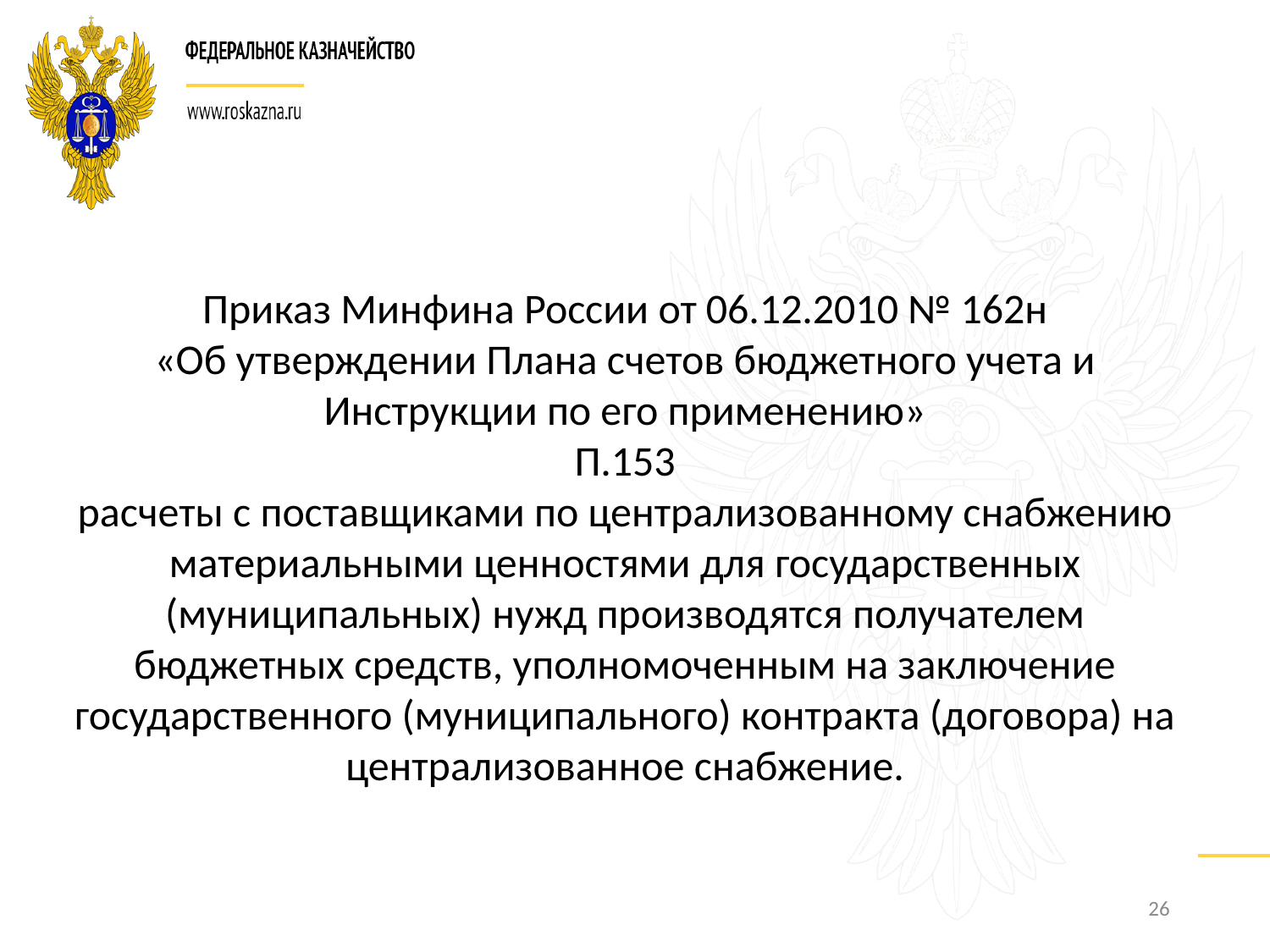

Приказ Минфина России от 06.12.2010 № 162н
«Об утверждении Плана счетов бюджетного учета и Инструкции по его применению»
П.153
расчеты с поставщиками по централизованному снабжению материальными ценностями для государственных (муниципальных) нужд производятся получателем бюджетных средств, уполномоченным на заключение государственного (муниципального) контракта (договора) на централизованное снабжение.
26